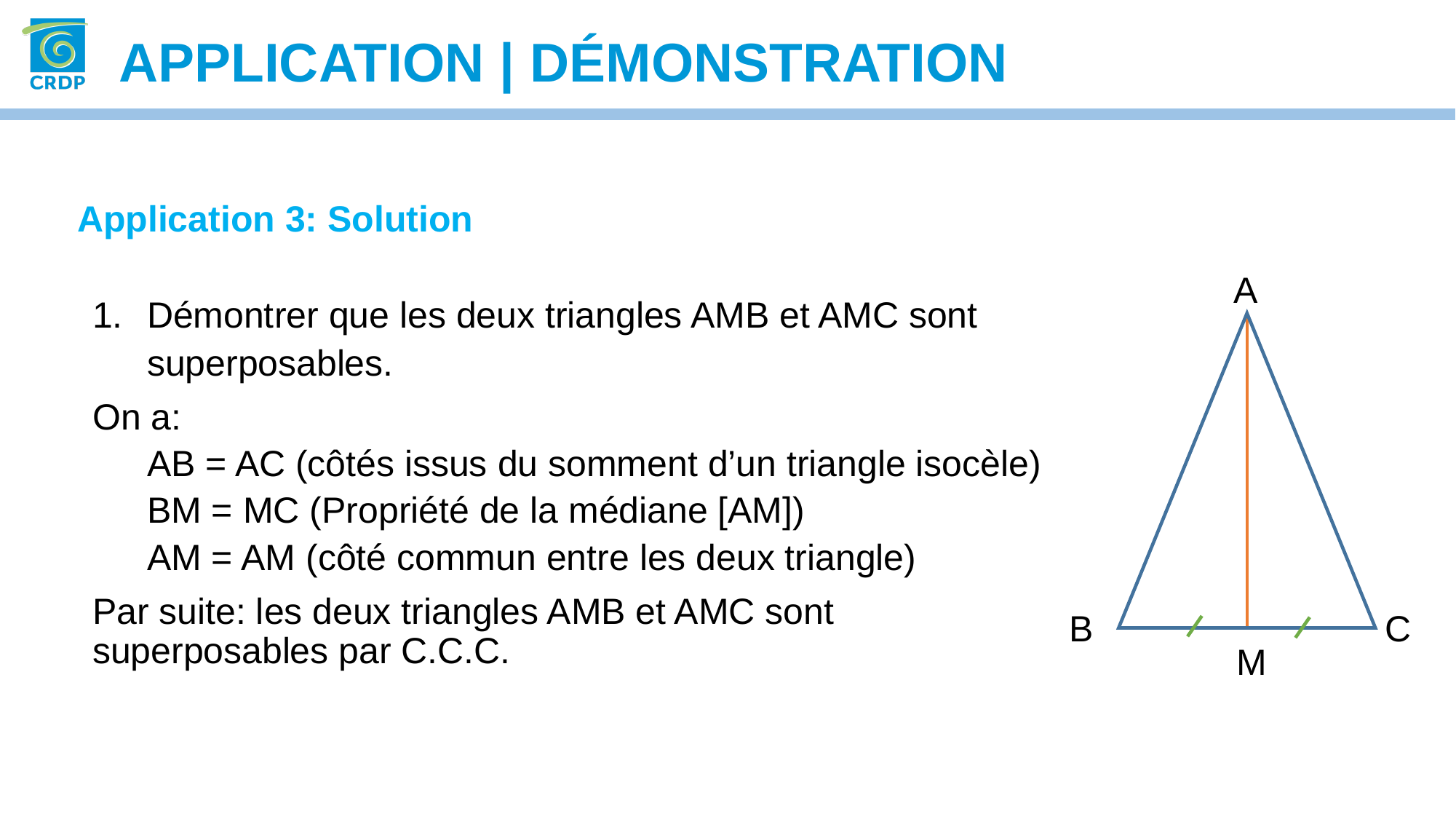

Application | Démonstration
Application 3: Solution
A

B
C
M
Démontrer que les deux triangles AMB et AMC sont superposables.
On a:
AB = AC (côtés issus du somment d’un triangle isocèle)
BM = MC (Propriété de la médiane [AM])
AM = AM (côté commun entre les deux triangle)
Par suite: les deux triangles AMB et AMC sont superposables par C.C.C.